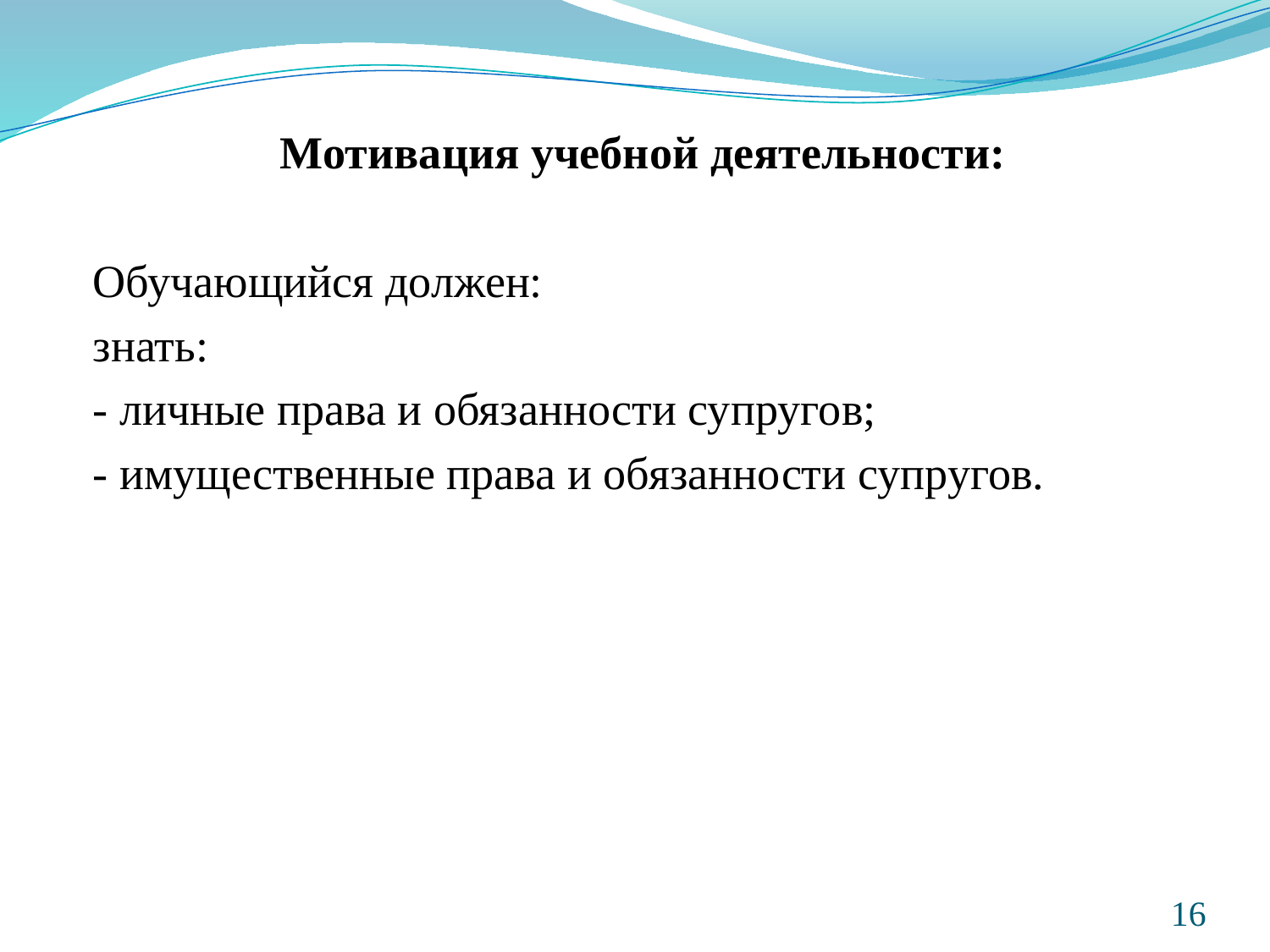

Мотивация учебной деятельности:

	Обучающийся должен:
	знать:
	- личные права и обязанности супругов;
	- имущественные права и обязанности супругов.

16